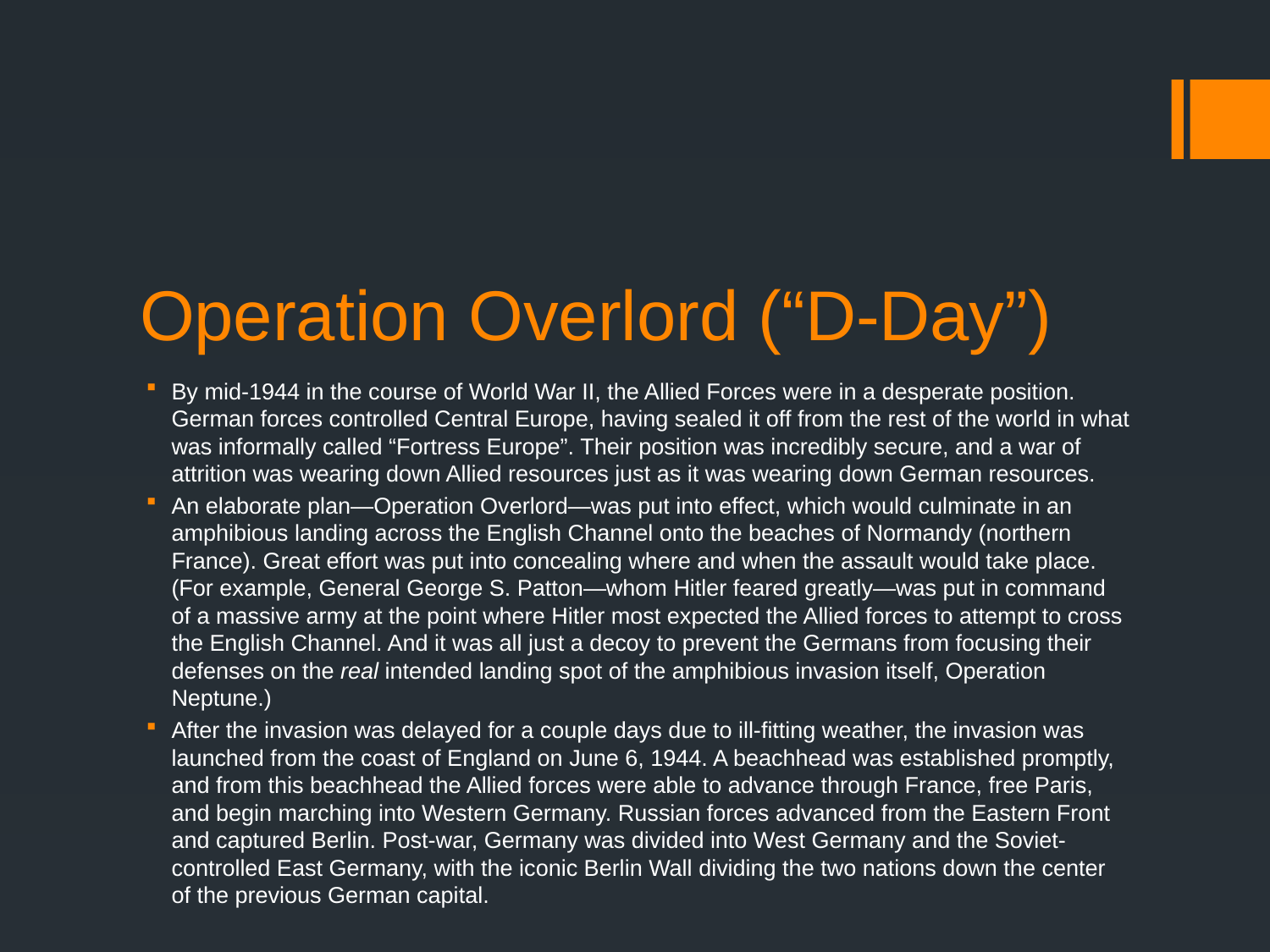

# Operation Overlord (“D-Day”)
By mid-1944 in the course of World War II, the Allied Forces were in a desperate position. German forces controlled Central Europe, having sealed it off from the rest of the world in what was informally called “Fortress Europe”. Their position was incredibly secure, and a war of attrition was wearing down Allied resources just as it was wearing down German resources.
An elaborate plan—Operation Overlord—was put into effect, which would culminate in an amphibious landing across the English Channel onto the beaches of Normandy (northern France). Great effort was put into concealing where and when the assault would take place. (For example, General George S. Patton—whom Hitler feared greatly—was put in command of a massive army at the point where Hitler most expected the Allied forces to attempt to cross the English Channel. And it was all just a decoy to prevent the Germans from focusing their defenses on the real intended landing spot of the amphibious invasion itself, Operation Neptune.)
After the invasion was delayed for a couple days due to ill-fitting weather, the invasion was launched from the coast of England on June 6, 1944. A beachhead was established promptly, and from this beachhead the Allied forces were able to advance through France, free Paris, and begin marching into Western Germany. Russian forces advanced from the Eastern Front and captured Berlin. Post-war, Germany was divided into West Germany and the Soviet-controlled East Germany, with the iconic Berlin Wall dividing the two nations down the center of the previous German capital.